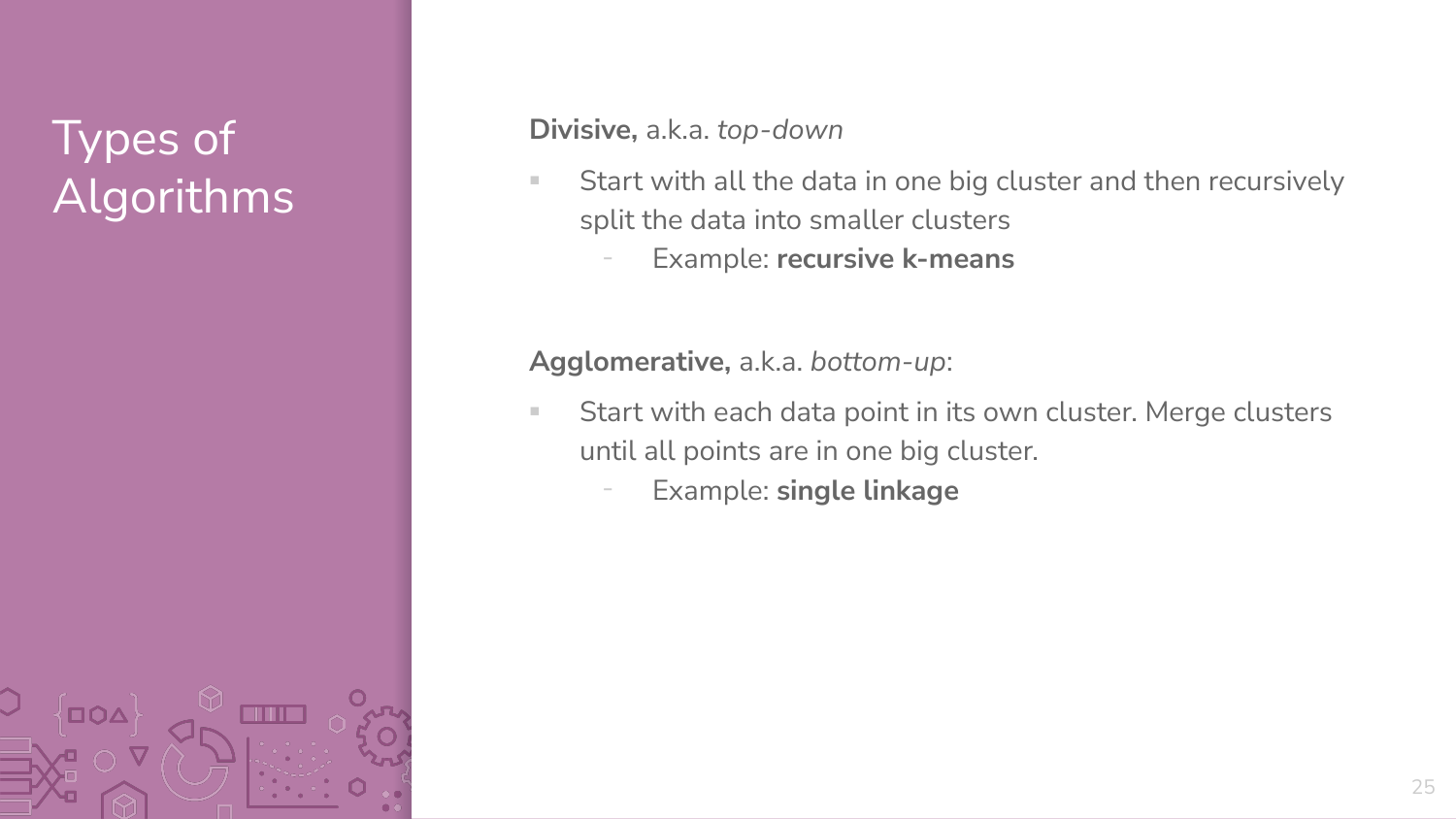

# Types of Algorithms
Divisive, a.k.a. top-down
Start with all the data in one big cluster and then recursively split the data into smaller clusters
Example: recursive k-means

Agglomerative, a.k.a. bottom-up:
Start with each data point in its own cluster. Merge clusters until all points are in one big cluster.
Example: single linkage
25